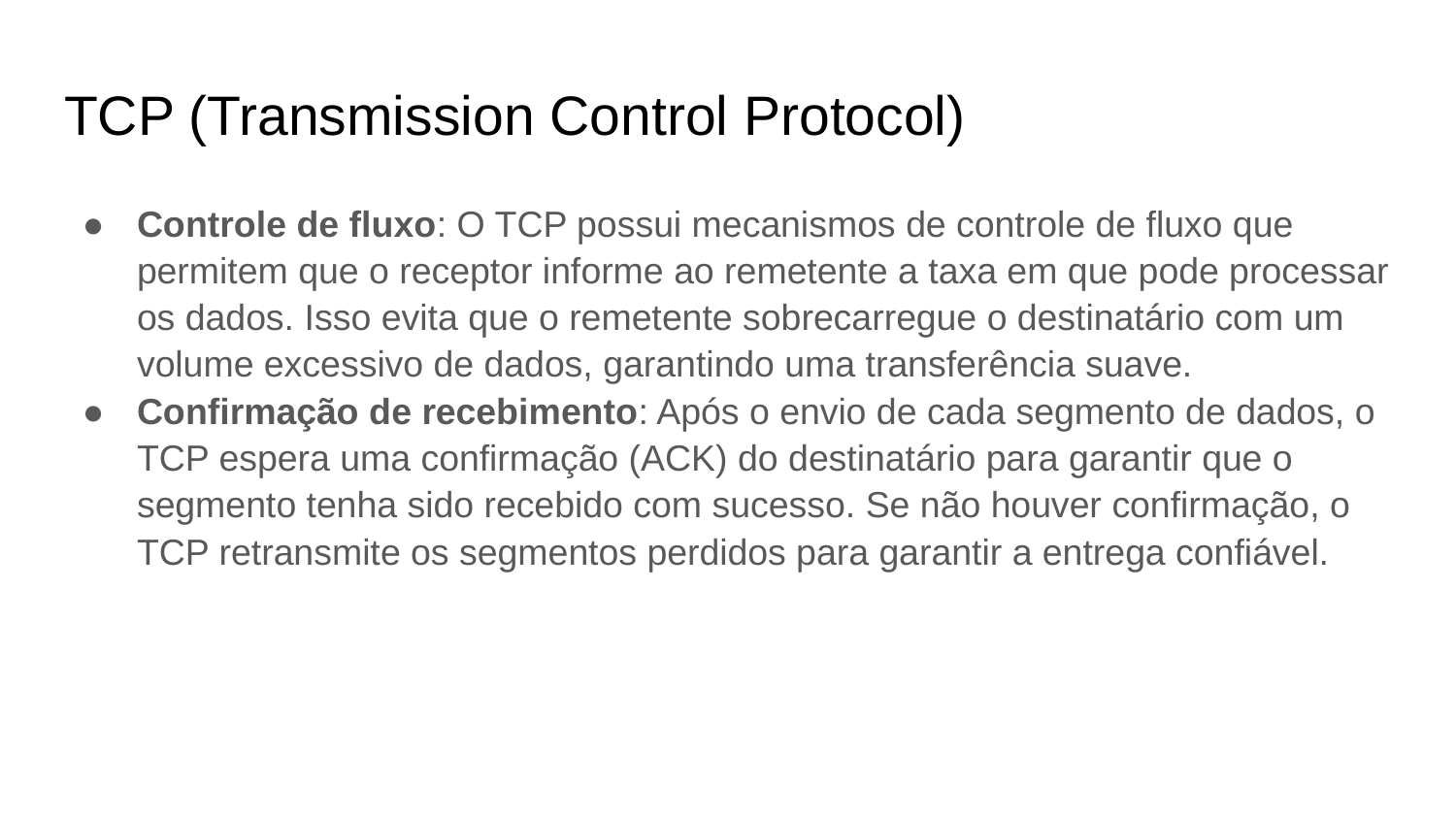

# TCP (Transmission Control Protocol)
Controle de fluxo: O TCP possui mecanismos de controle de fluxo que permitem que o receptor informe ao remetente a taxa em que pode processar os dados. Isso evita que o remetente sobrecarregue o destinatário com um volume excessivo de dados, garantindo uma transferência suave.
Confirmação de recebimento: Após o envio de cada segmento de dados, o TCP espera uma confirmação (ACK) do destinatário para garantir que o segmento tenha sido recebido com sucesso. Se não houver confirmação, o TCP retransmite os segmentos perdidos para garantir a entrega confiável.